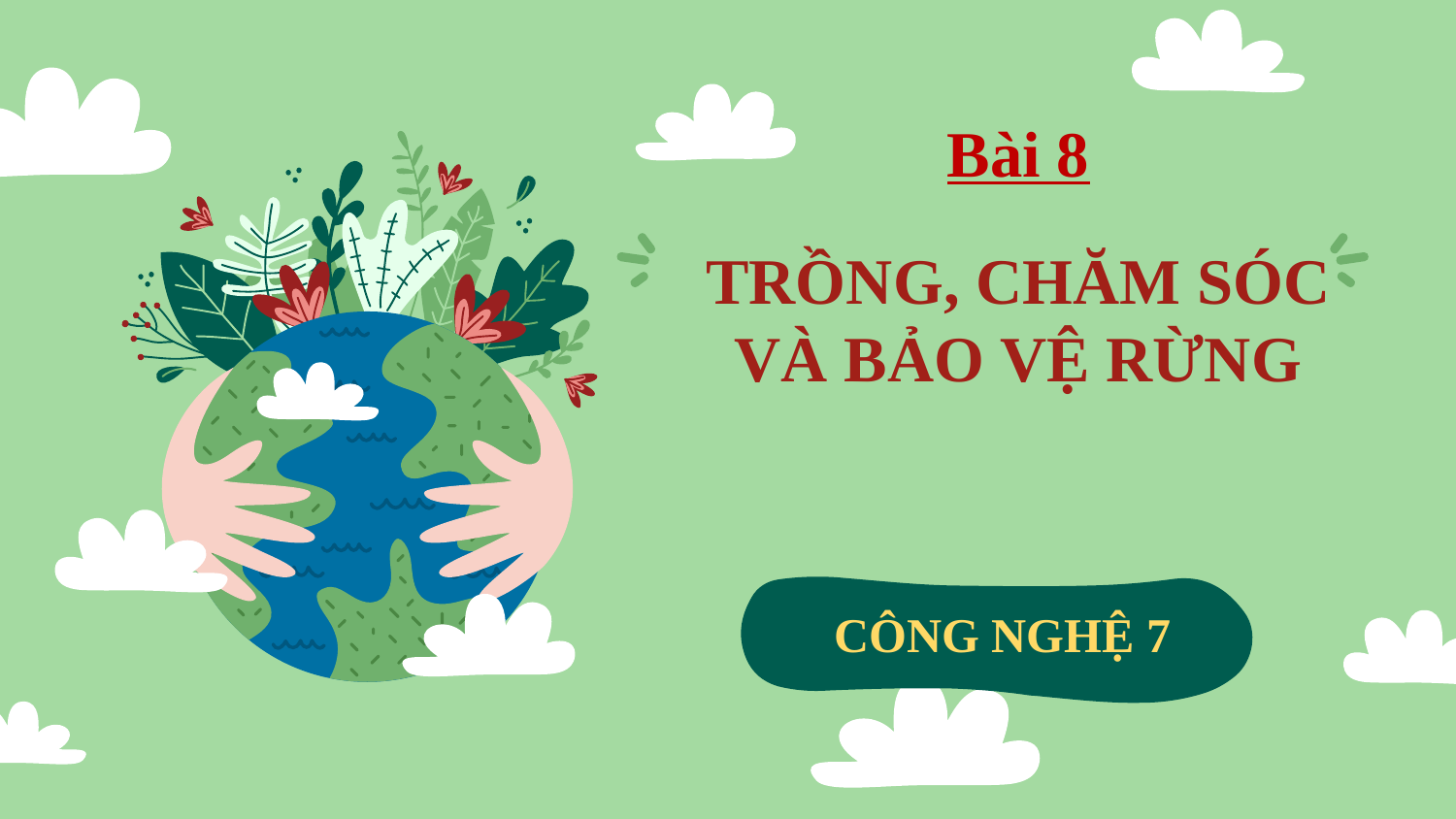

Bài 8

TRỒNG, CHĂM SÓC VÀ BẢO VỆ RỪNG

Công nghệ 7